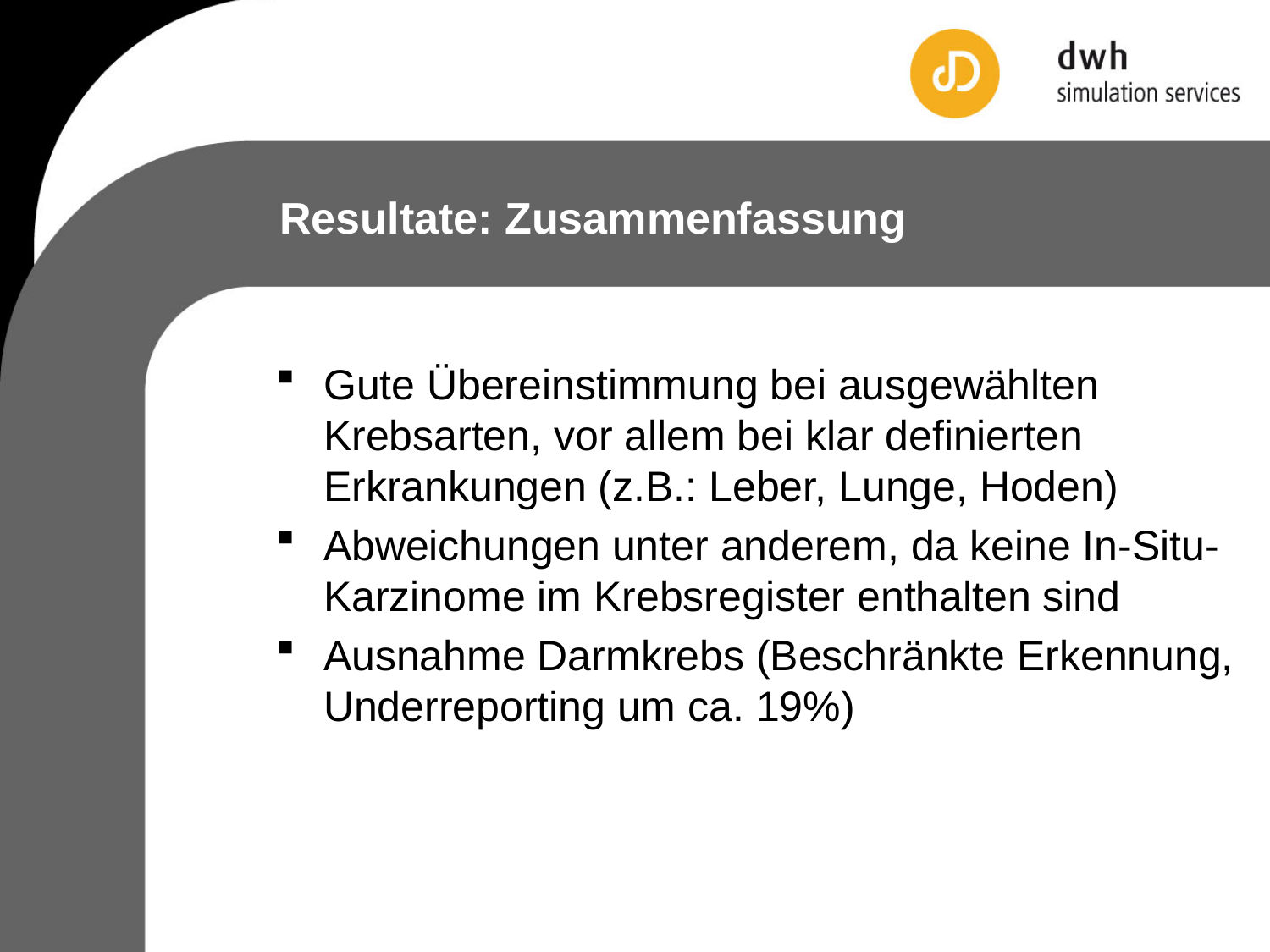

Resultate: Zusammenfassung
Gute Übereinstimmung bei ausgewählten Krebsarten, vor allem bei klar definierten Erkrankungen (z.B.: Leber, Lunge, Hoden)
Abweichungen unter anderem, da keine In-Situ-Karzinome im Krebsregister enthalten sind
Ausnahme Darmkrebs (Beschränkte Erkennung, Underreporting um ca. 19%)